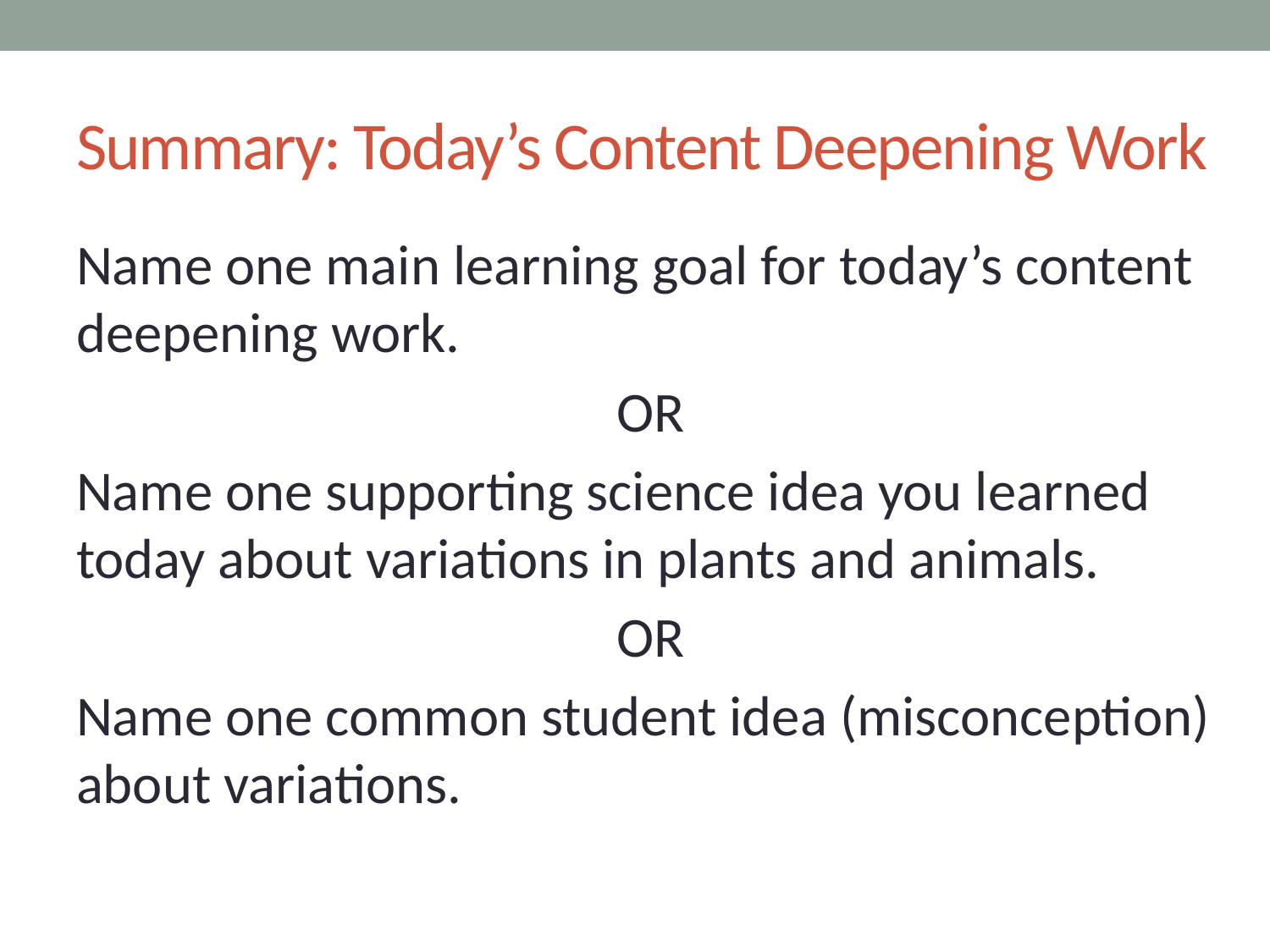

# Summary: Today’s Content Deepening Work
Name one main learning goal for today’s content deepening work.
OR
Name one supporting science idea you learned today about variations in plants and animals.
OR
Name one common student idea (misconception) about variations.